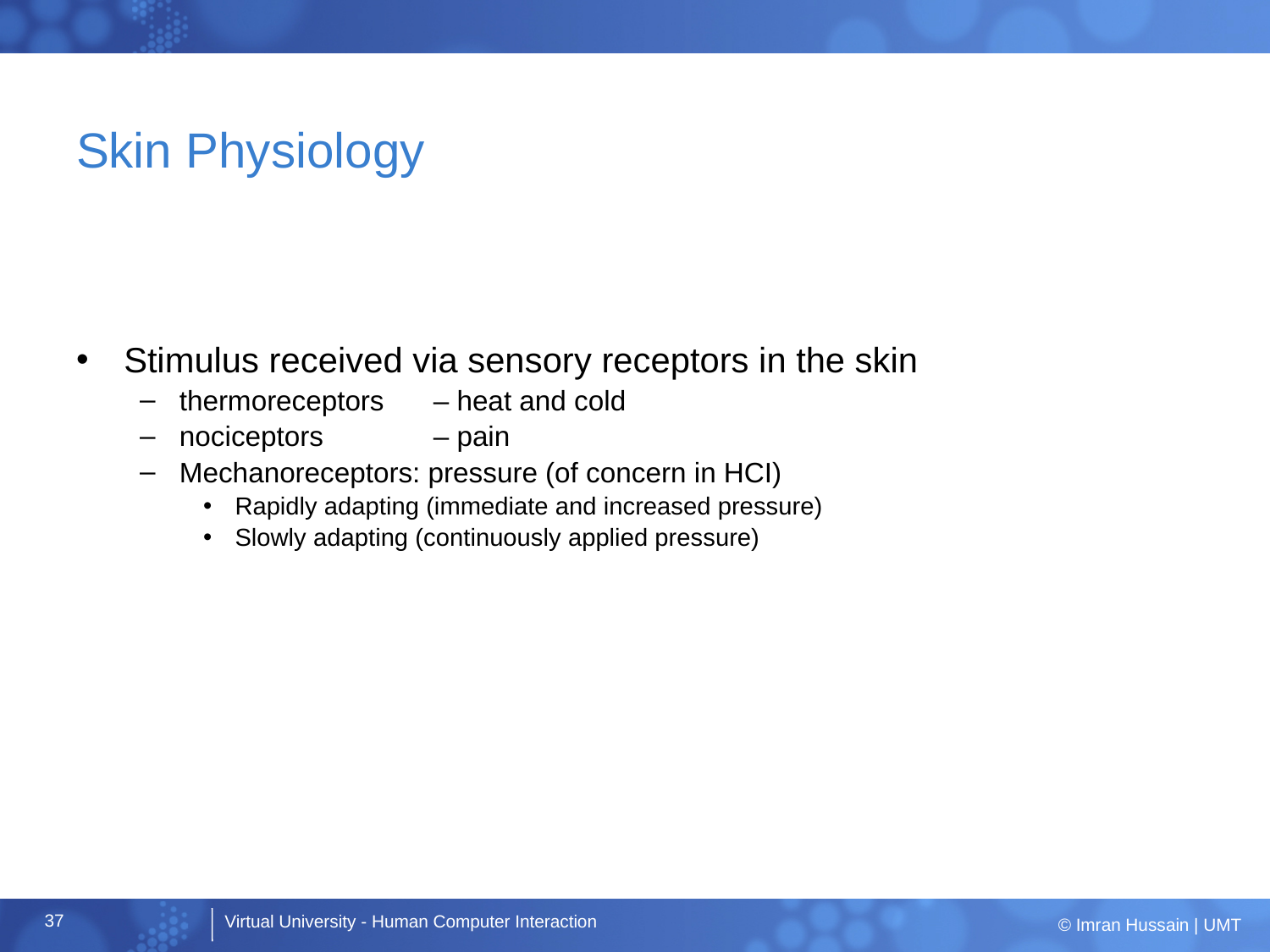

# Skin Physiology

Stimulus received via sensory receptors in the skin
thermoreceptors	– heat and cold
nociceptors	– pain
Mechanoreceptors: pressure (of concern in HCI)
Rapidly adapting (immediate and increased pressure)
Slowly adapting (continuously applied pressure)